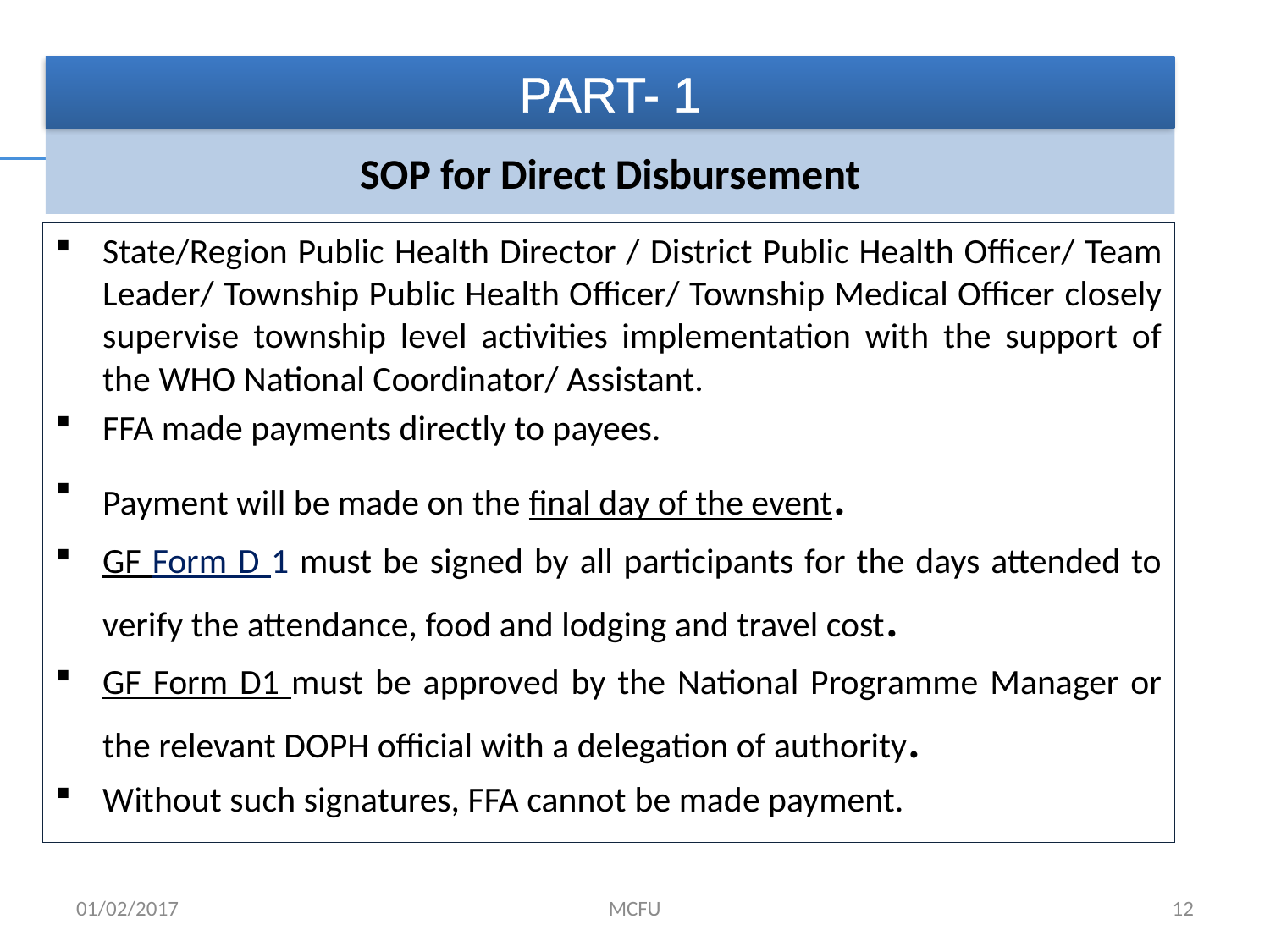

PART- 1

SOP for Direct Disbursement

State/Region Public Health Director / District Public Health Officer/ Team Leader/ Township Public Health Officer/ Township Medical Officer closely supervise township level activities implementation with the support of the WHO National Coordinator/ Assistant.
FFA made payments directly to payees.
Payment will be made on the final day of the event.
GF Form D 1 must be signed by all participants for the days attended to verify the attendance, food and lodging and travel cost.
GF Form D1 must be approved by the National Programme Manager or the relevant DOPH official with a delegation of authority.
Without such signatures, FFA cannot be made payment.

01/02/2017
MCFU
12